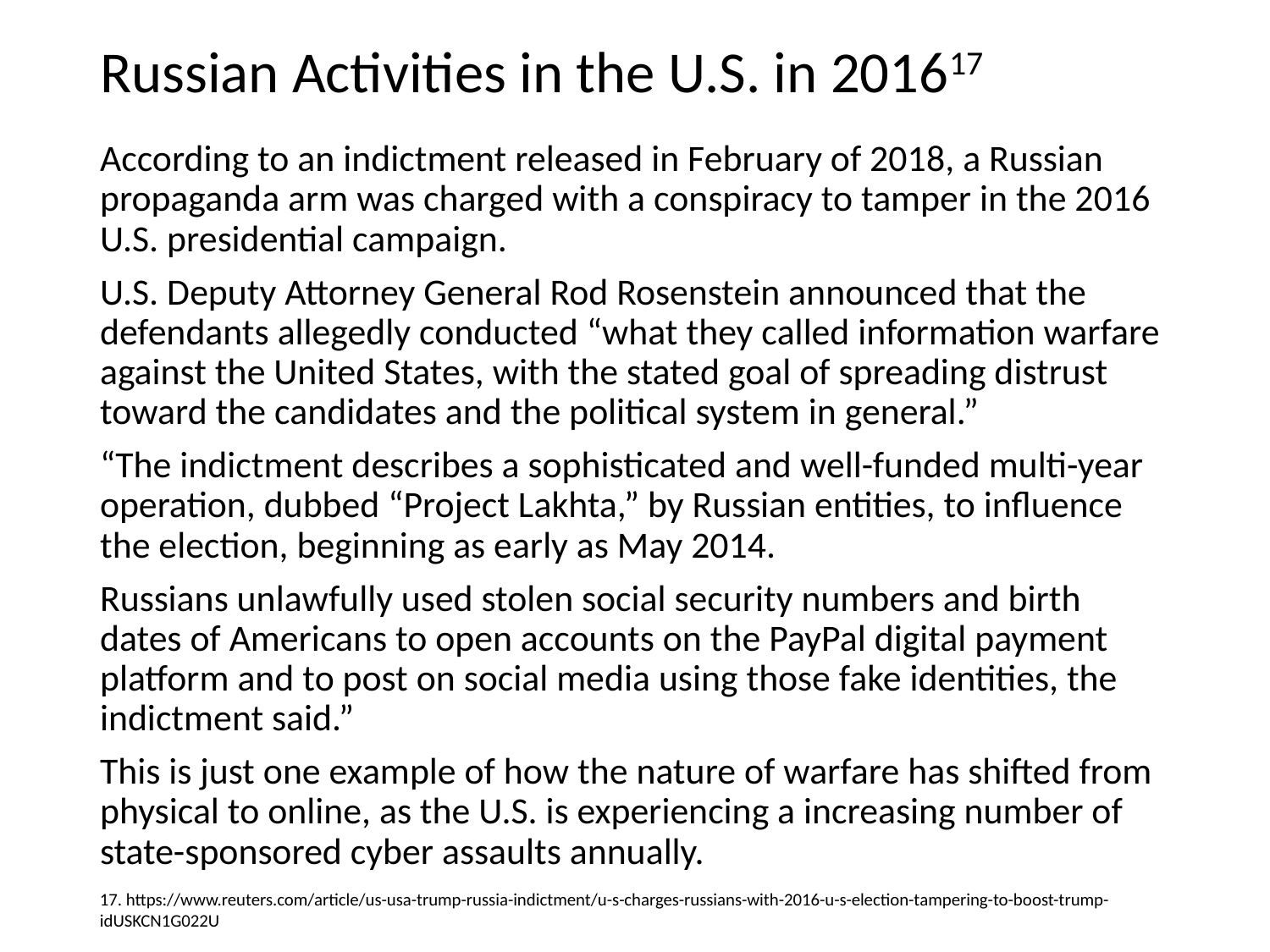

# Russian Activities in the U.S. in 201617
According to an indictment released in February of 2018, a Russian propaganda arm was charged with a conspiracy to tamper in the 2016 U.S. presidential campaign.
U.S. Deputy Attorney General Rod Rosenstein announced that the defendants allegedly conducted “what they called information warfare against the United States, with the stated goal of spreading distrust toward the candidates and the political system in general.”
“The indictment describes a sophisticated and well-funded multi-year operation, dubbed “Project Lakhta,” by Russian entities, to influence the election, beginning as early as May 2014.
Russians unlawfully used stolen social security numbers and birth dates of Americans to open accounts on the PayPal digital payment platform and to post on social media using those fake identities, the indictment said.”
This is just one example of how the nature of warfare has shifted from physical to online, as the U.S. is experiencing a increasing number of state-sponsored cyber assaults annually.
17. https://www.reuters.com/article/us-usa-trump-russia-indictment/u-s-charges-russians-with-2016-u-s-election-tampering-to-boost-trump-idUSKCN1G022U